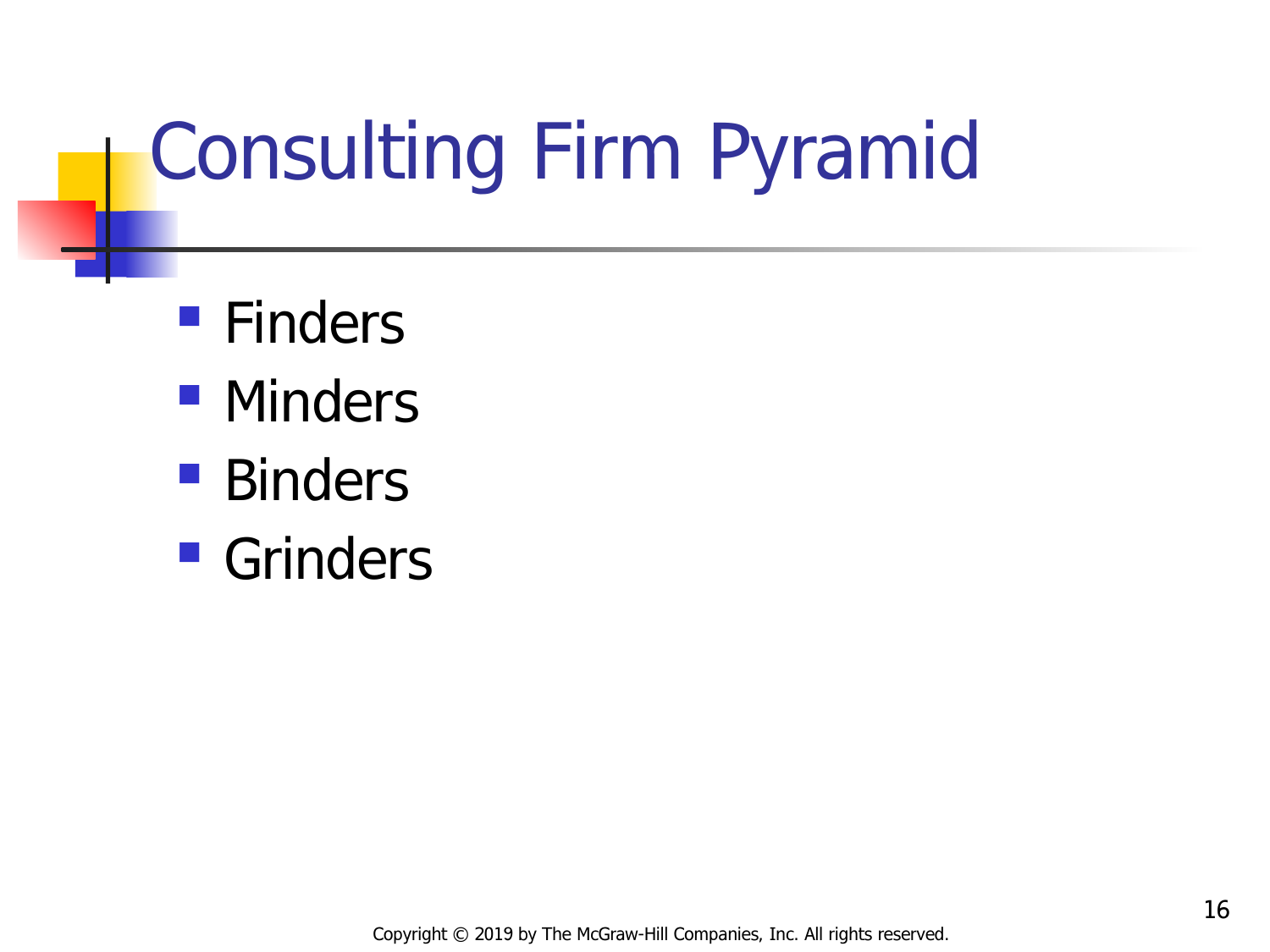

# Consulting Firm Pyramid
Finders
Minders
Binders
Grinders
16
Copyright © 2019 by The McGraw-Hill Companies, Inc. All rights reserved.